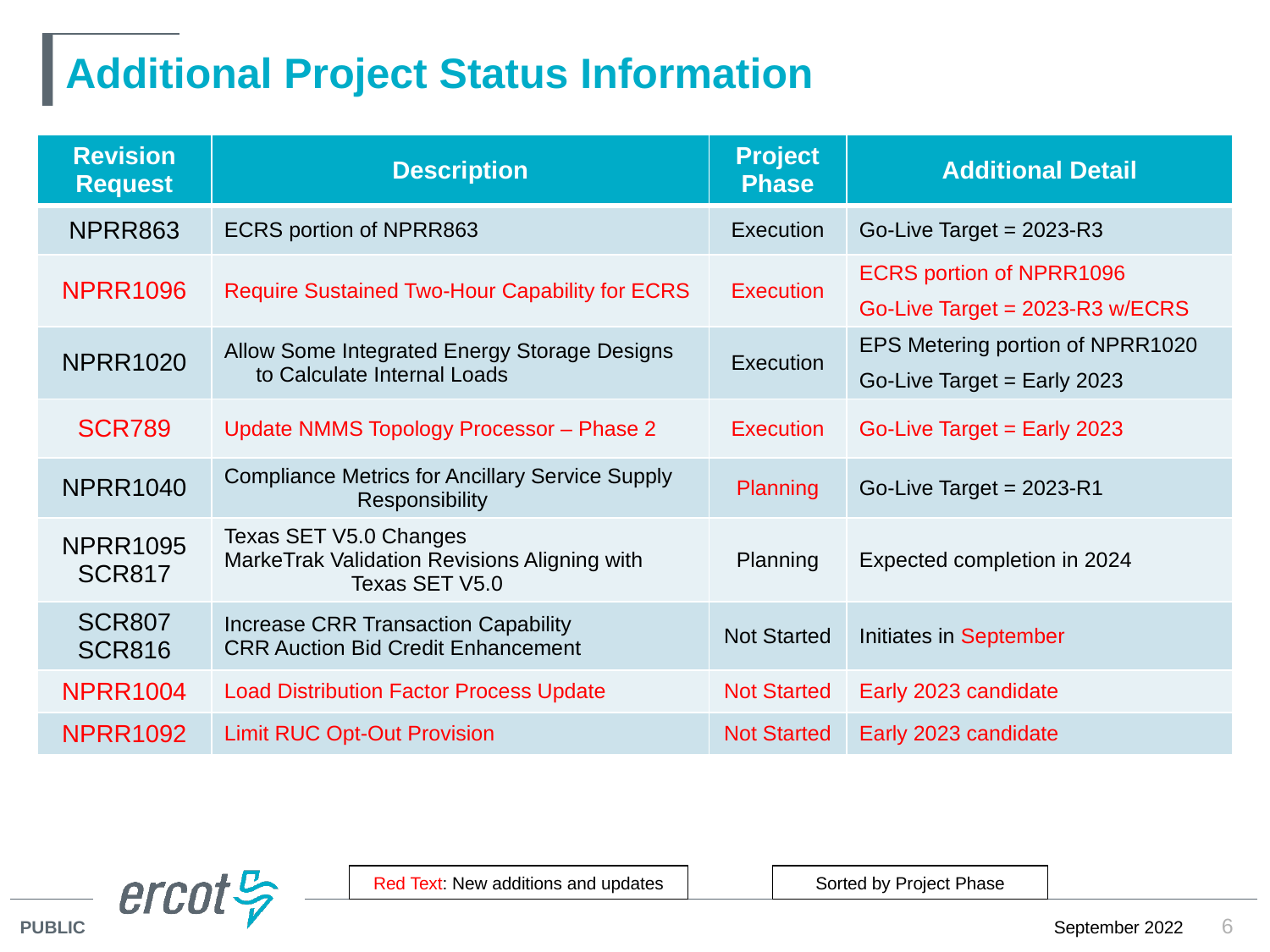

# Additional Project Status Information
| Revision Request | Description | Project Phase | Additional Detail |
| --- | --- | --- | --- |
| NPRR863 | ECRS portion of NPRR863 | Execution | Go-Live Target = 2023-R3 |
| NPRR1096 | Require Sustained Two-Hour Capability for ECRS | Execution | ECRS portion of NPRR1096 Go-Live Target = 2023-R3 w/ECRS |
| NPRR1020 | Allow Some Integrated Energy Storage Designs to Calculate Internal Loads | Execution | EPS Metering portion of NPRR1020 Go-Live Target = Early 2023 |
| SCR789 | Update NMMS Topology Processor – Phase 2 | Execution | Go-Live Target = Early 2023 |
| NPRR1040 | Compliance Metrics for Ancillary Service Supply Responsibility | Planning | Go-Live Target = 2023-R1 |
| NPRR1095 SCR817 | Texas SET V5.0 Changes MarkeTrak Validation Revisions Aligning with Texas SET V5.0 | Planning | Expected completion in 2024 |
| SCR807 SCR816 | Increase CRR Transaction Capability CRR Auction Bid Credit Enhancement | Not Started | Initiates in September |
| NPRR1004 | Load Distribution Factor Process Update | Not Started | Early 2023 candidate |
| NPRR1092 | Limit RUC Opt-Out Provision | Not Started | Early 2023 candidate |
Sorted by Project Phase
Red Text: New additions and updates
6